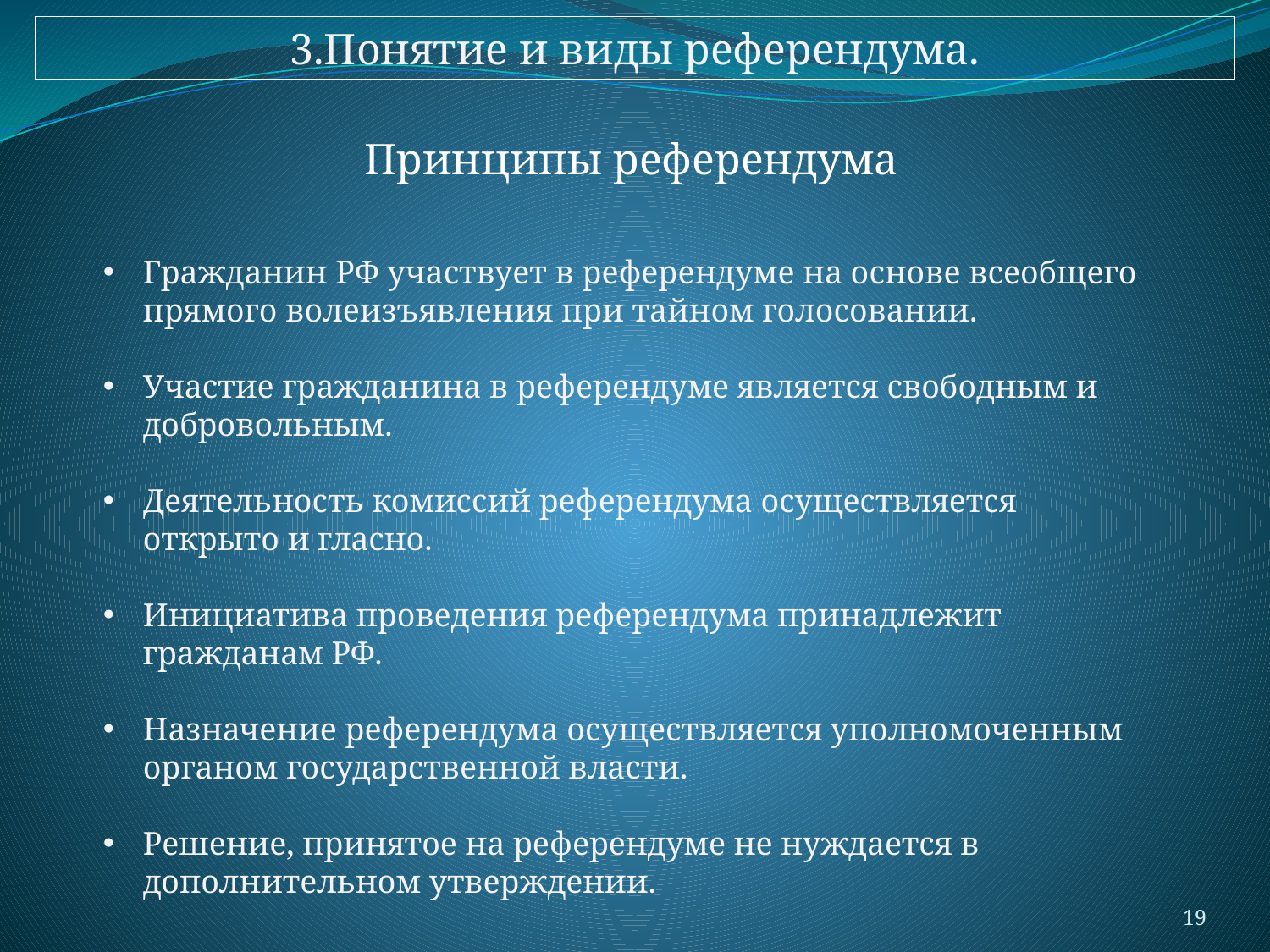

3.Понятие и виды референдума.
Принципы референдума
Гражданин РФ участвует в референдуме на основе всеобщего прямого волеизъявления при тайном голосовании.

Участие гражданина в референдуме является свободным и добровольным.

Деятельность комиссий референдума осуществляется открыто и гласно.

Инициатива проведения референдума принадлежит гражданам РФ.

Назначение референдума осуществляется уполномоченным органом государственной власти.

Решение, принятое на референдуме не нуждается в дополнительном утверждении.

19